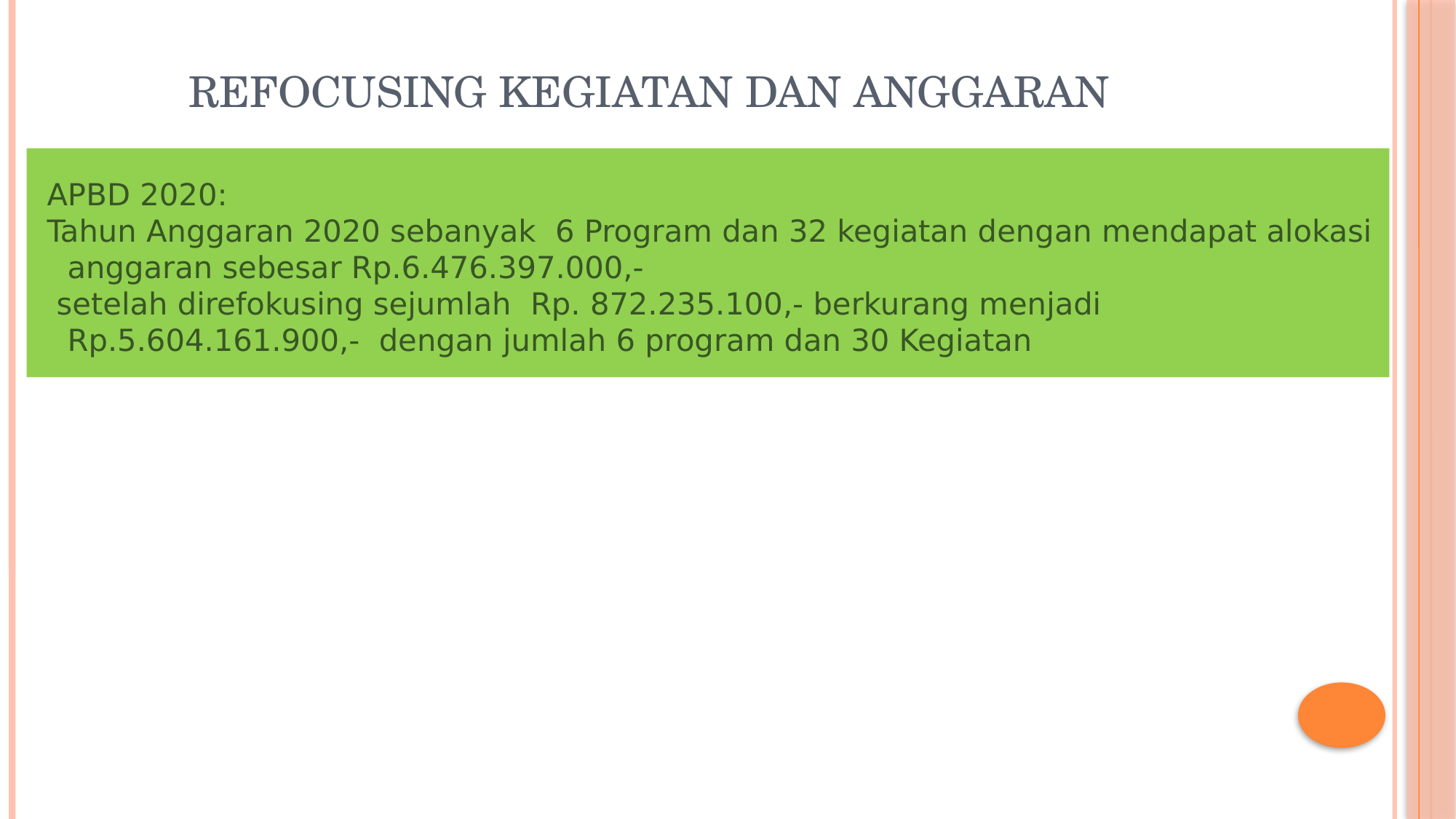

# REFOCUSING KEGIATAN DAN ANGGARAN

APBD 2020:
Tahun Anggaran 2020 sebanyak  6 Program dan 32 kegiatan dengan mendapat alokasi anggaran sebesar Rp.6.476.397.000,-
 setelah direfokusing sejumlah  Rp. 872.235.100,- berkurang menjadi  Rp.5.604.161.900,-  dengan jumlah 6 program dan 30 Kegiatan